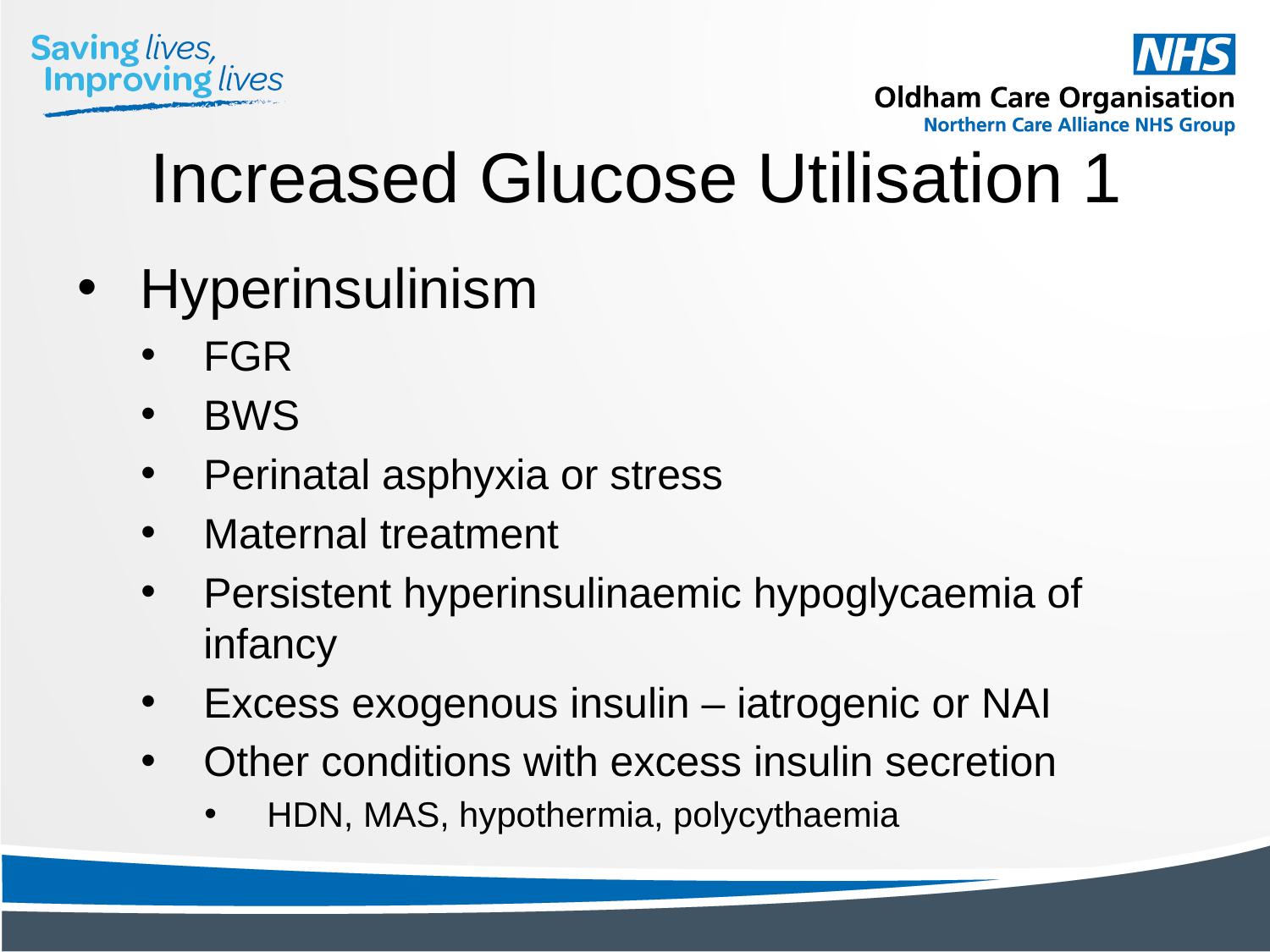

# Increased Glucose Utilisation 1
Hyperinsulinism
FGR
BWS
Perinatal asphyxia or stress
Maternal treatment
Persistent hyperinsulinaemic hypoglycaemia of infancy
Excess exogenous insulin – iatrogenic or NAI
Other conditions with excess insulin secretion
HDN, MAS, hypothermia, polycythaemia